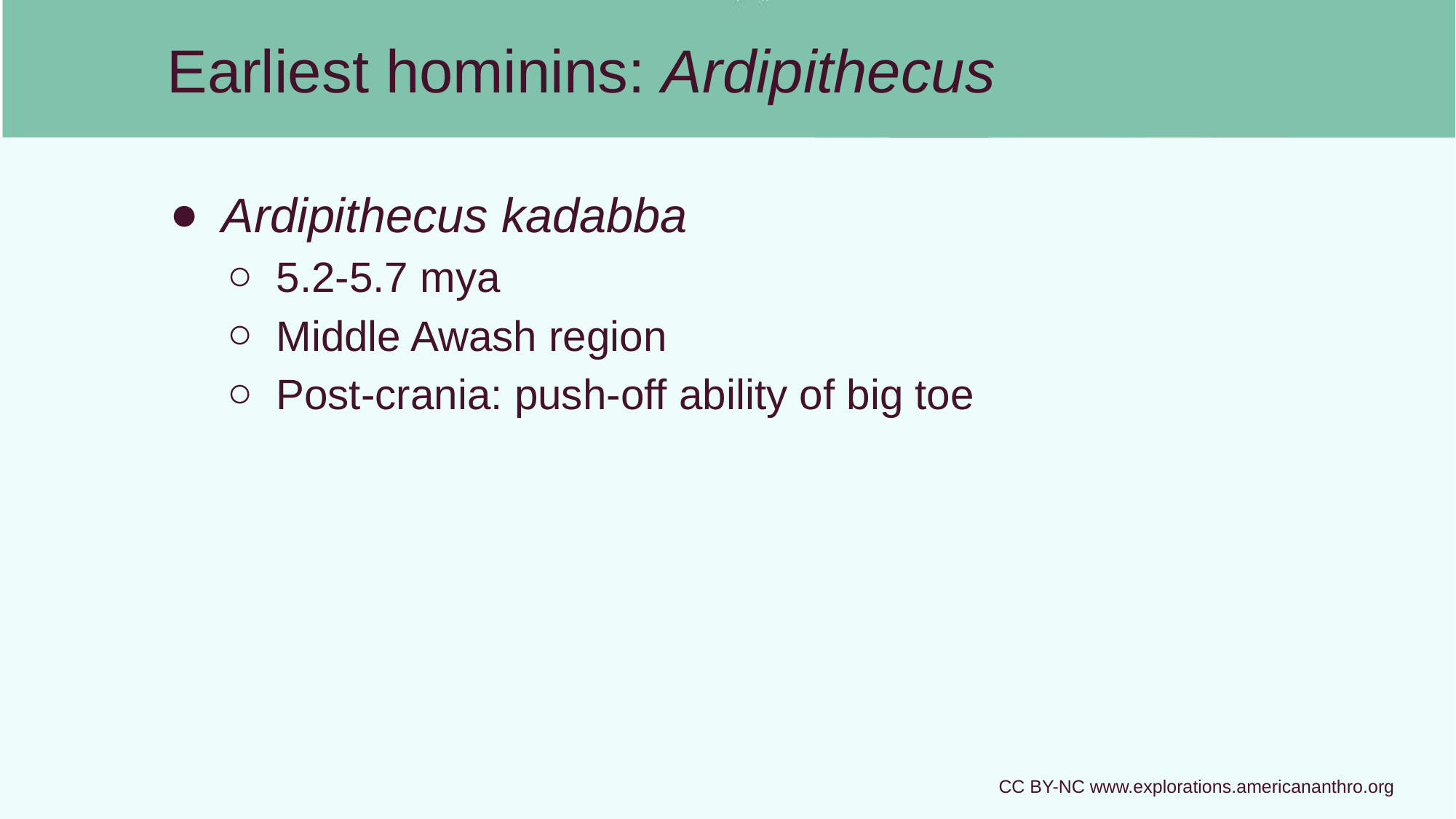

# Earliest hominins: Ardipithecus
Ardipithecus kadabba
5.2-5.7 mya
Middle Awash region
Post-crania: push-off ability of big toe